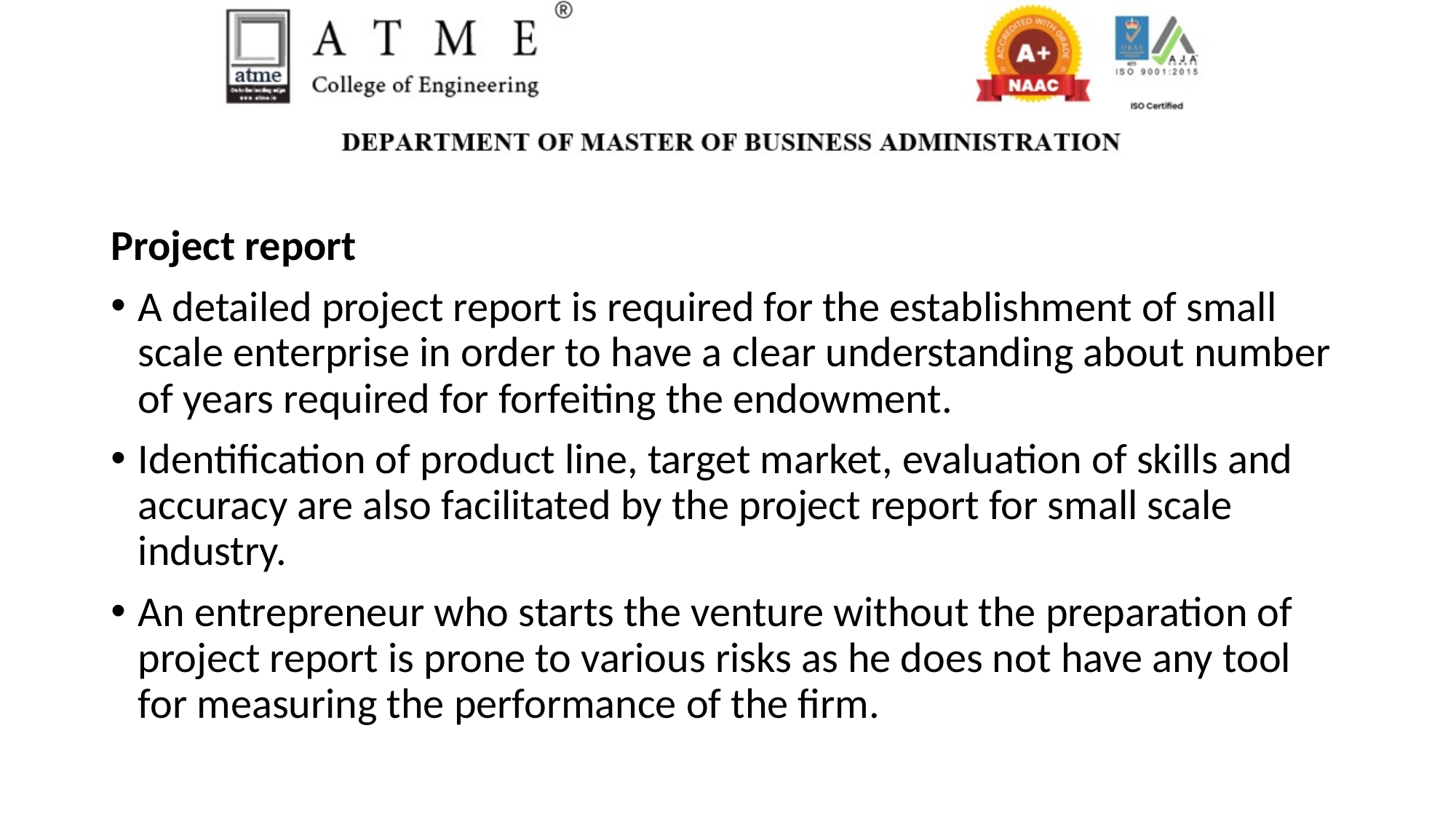

Project report
A detailed project report is required for the establishment of small scale enterprise in order to have a clear understanding about number of years required for forfeiting the endowment.
Identification of product line, target market, evaluation of skills and accuracy are also facilitated by the project report for small scale industry.
An entrepreneur who starts the venture without the preparation of project report is prone to various risks as he does not have any tool for measuring the performance of the firm.